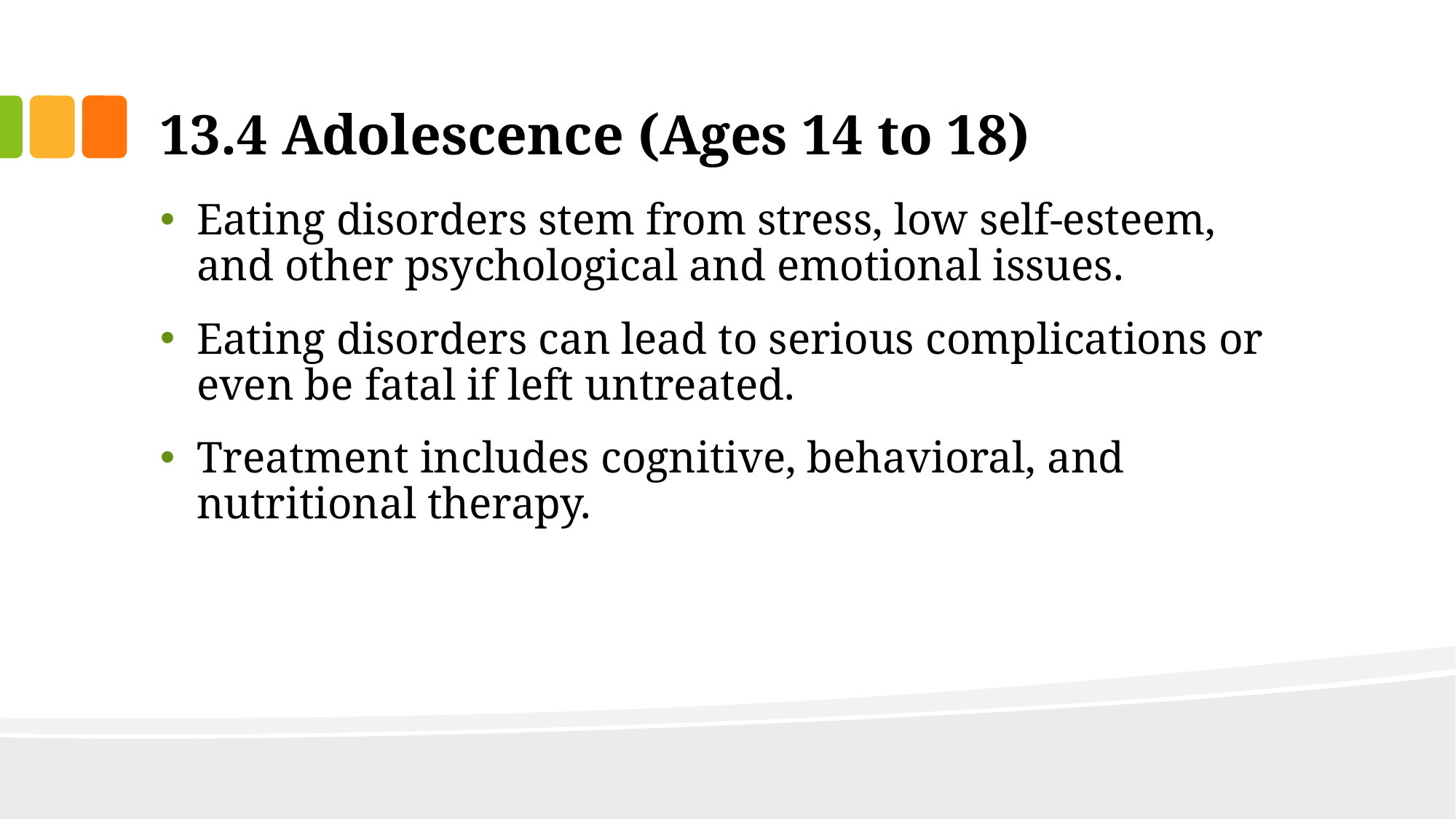

# 13.4 Adolescence (Ages 14 to 18)
Eating disorders stem from stress, low self-esteem, and other psychological and emotional issues.
Eating disorders can lead to serious complications or even be fatal if left untreated.
Treatment includes cognitive, behavioral, and nutritional therapy.